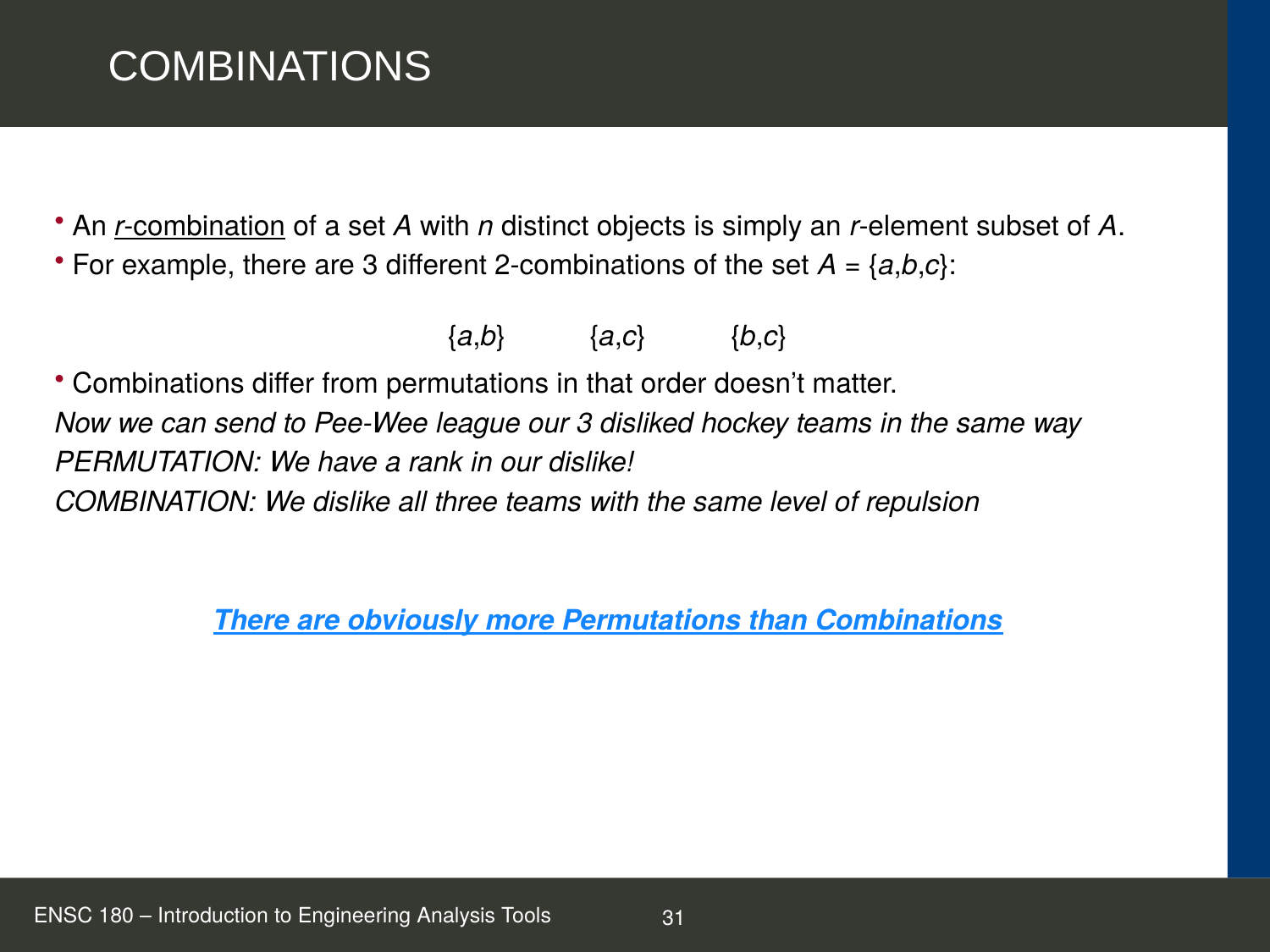

# COMBINATIONS
 An r-combination of a set A with n distinct objects is simply an r-element subset of A.
 For example, there are 3 different 2-combinations of the set A = {a,b,c}:

 Combinations differ from permutations in that order doesn’t matter.
Now we can send to Pee-Wee league our 3 disliked hockey teams in the same way
PERMUTATION: We have a rank in our dislike!
COMBINATION: We dislike all three teams with the same level of repulsion

There are obviously more Permutations than Combinations

| {a,b} | {a,c} | {b,c} |
| --- | --- | --- |
ENSC 180 – Introduction to Engineering Analysis Tools